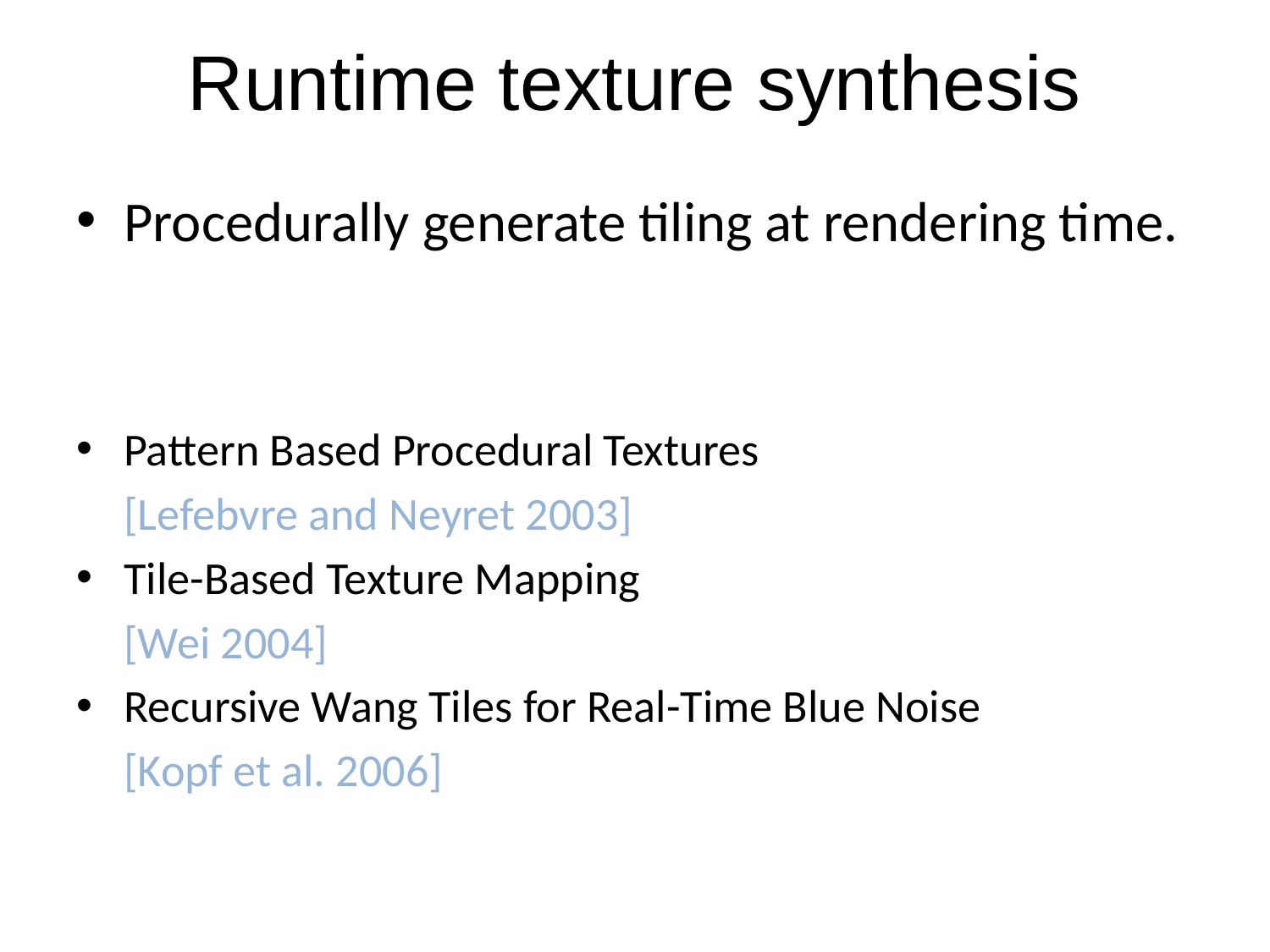

# Runtime texture synthesis
Procedurally generate tiling at rendering time.

Pattern Based Procedural Textures
	[Lefebvre and Neyret 2003]
Tile-Based Texture Mapping
	[Wei 2004]
Recursive Wang Tiles for Real-Time Blue Noise
	[Kopf et al. 2006]